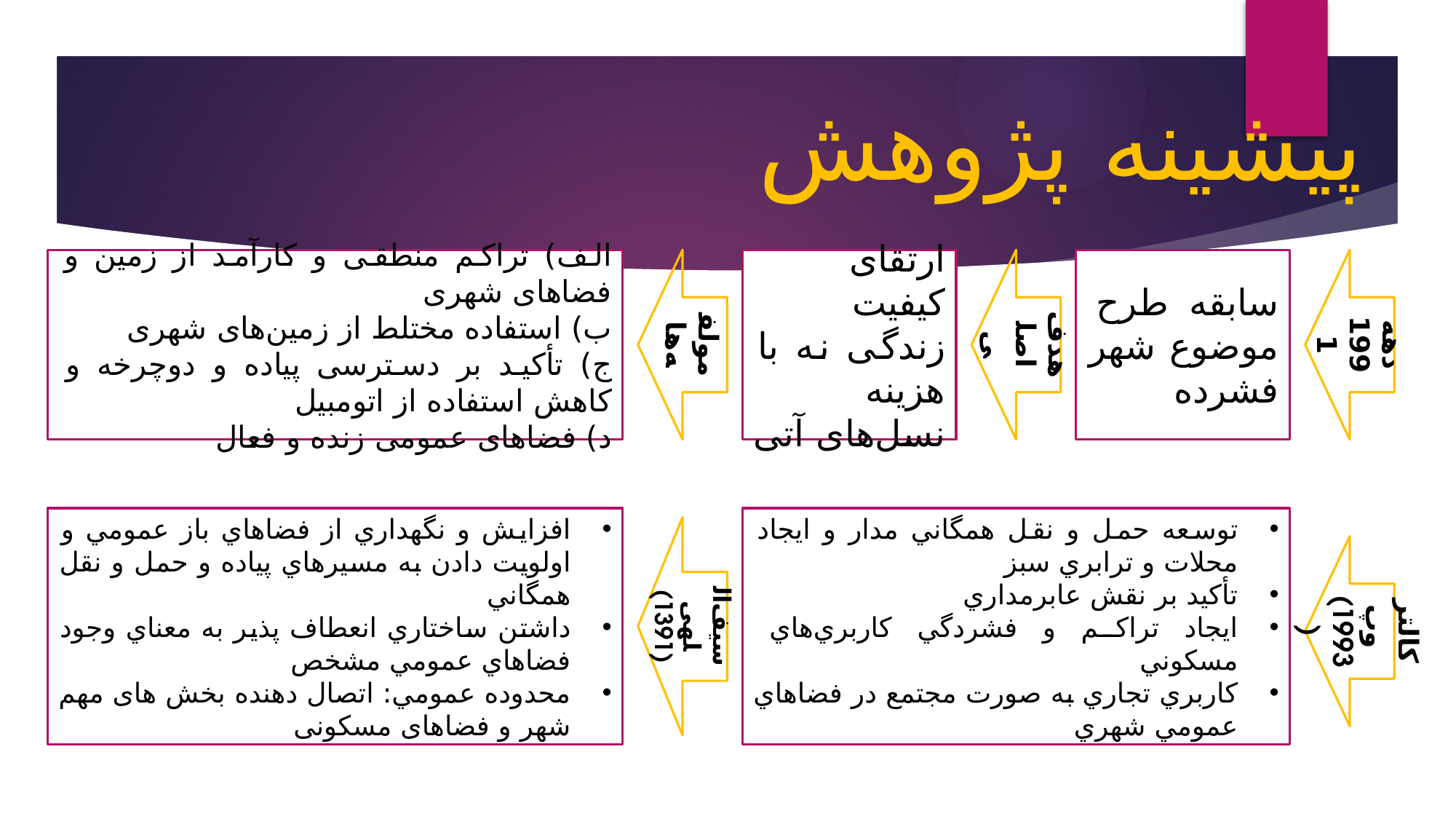

پیشینه پژوهش
الف) تراکم منطقی و کارآمد از زمین و فضاهای شهری
ب) استفاده مختلط از زمین‌های شهری
ج) تأکید بر دسترسی پیاده و دوچرخه و کاهش استفاده از اتومبیل
د) فضاهای عمومی زنده و فعال
مولفه‌ها
ارتقای کیفیت زندگی نه با هزینه نسل‌های آتی
هدف اصلی
سابقه طرح موضوع شهر فشرده
دهه 1991
افزايش و نگهداري از فضاهاي باز عمومي و اولويت دادن به مسيرهاي پياده و حمل و نقل همگاني
داشتن ساختاري انعطاف پذير به معناي وجود فضاهاي عمومي مشخص
محدوده عمومي: اتصال دهنده بخش های مهم شهر و فضاهای مسکونی
توسعه حمل و نقل همگاني مدار و ايجاد محلات و ترابري سبز
تأکید بر نقش عابرمداري
ايجاد تراکم و فشردگي کاربري‌هاي مسکوني
کاربري تجاري به صورت مجتمع در فضاهاي عمومي شهري
سیف‌اللهی
(1391)
کالتروپ
(1993)